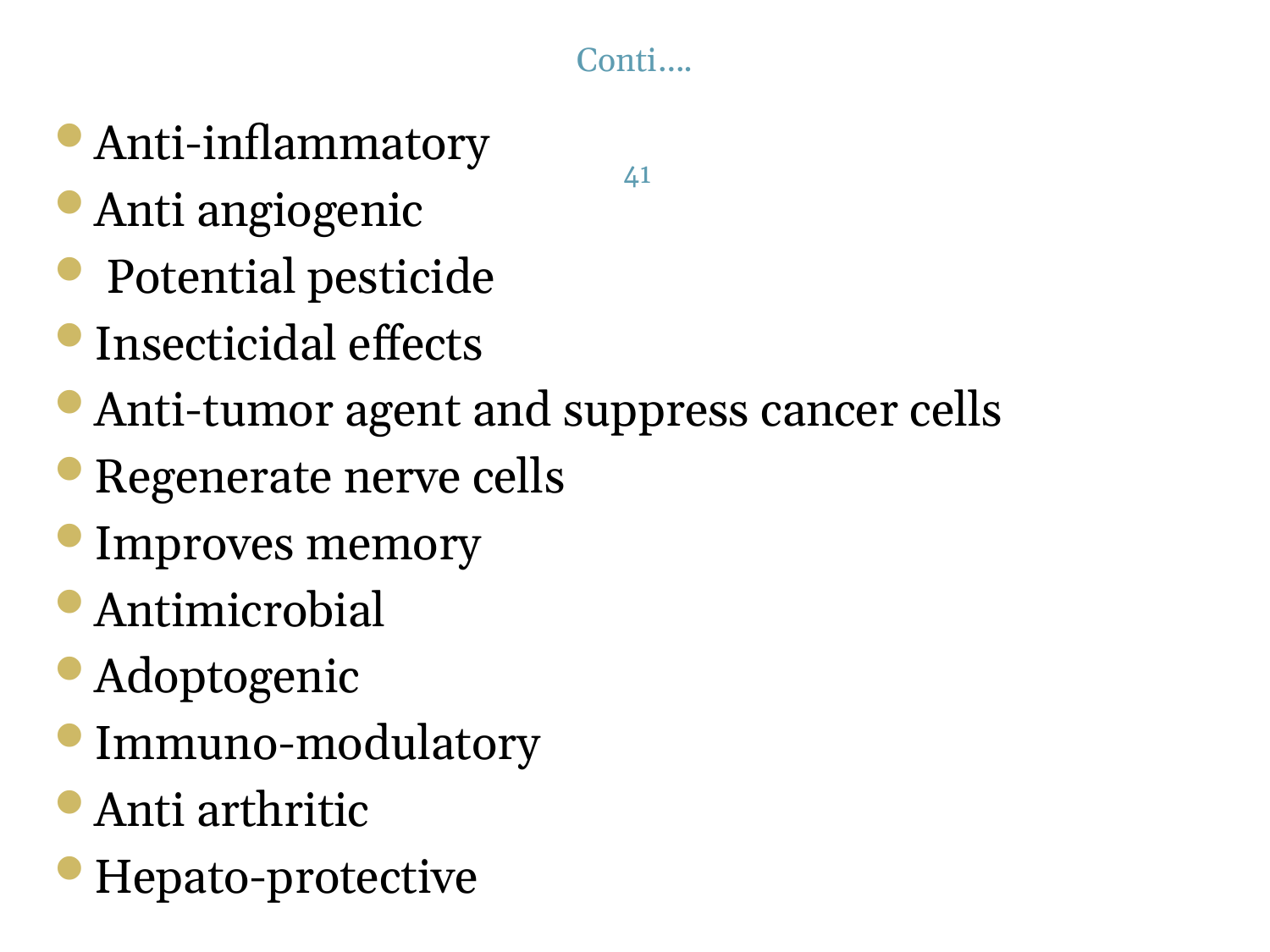

# Conti….
Anti-inflammatory
Anti angiogenic
 Potential pesticide
Insecticidal effects
Anti-tumor agent and suppress cancer cells
Regenerate nerve cells
Improves memory
Antimicrobial
Adoptogenic
Immuno-modulatory
Anti arthritic
Hepato-protective

41